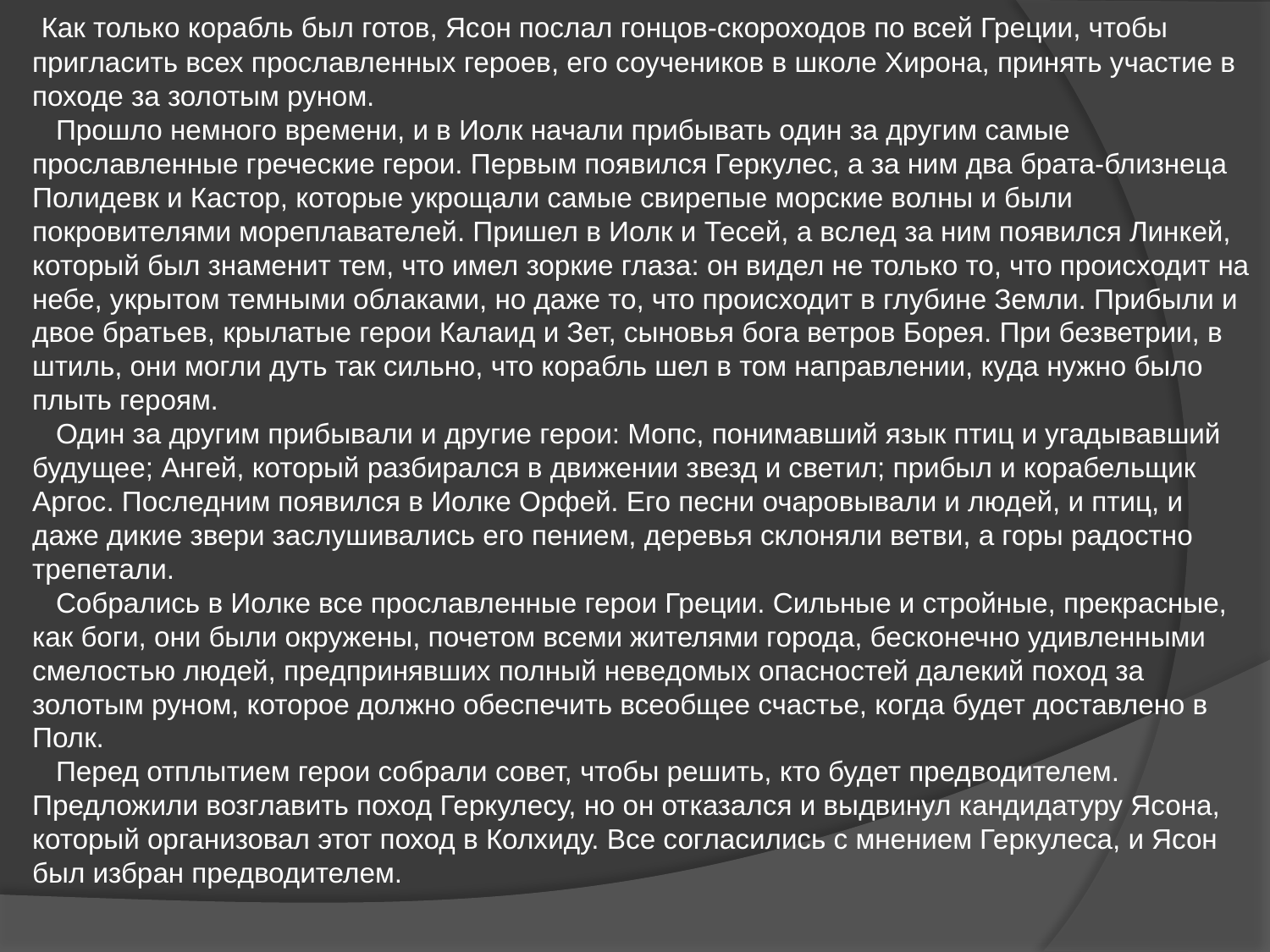

Как только корабль был готов, Ясон послал гонцов-скороходов по всей Греции, чтобы пригласить всех прославленных героев, его соучеников в школе Хирона, принять участие в походе за золотым руном.
   Прошло немного времени, и в Иолк начали прибывать один за другим самые прославленные греческие герои. Первым появился Геркулес, а за ним два брата-близнеца Полидевк и Кастор, которые укрощали самые свирепые морские волны и были покровителями мореплавателей. Пришел в Иолк и Тесей, а вслед за ним появился Линкей, который был знаменит тем, что имел зоркие глаза: он видел не только то, что происходит на небе, укрытом темными облаками, но даже то, что происходит в глубине Земли. Прибыли и двое братьев, крылатые герои Калаид и Зет, сыновья бога ветров Борея. При безветрии, в штиль, они могли дуть так сильно, что корабль шел в том направлении, куда нужно было плыть героям.
   Один за другим прибывали и другие герои: Мопс, понимавший язык птиц и угадывавший будущее; Ангей, который разбирался в движении звезд и светил; прибыл и корабельщик Аргос. Последним появился в Иолке Орфей. Его песни очаровывали и людей, и птиц, и даже дикие звери заслушивались его пением, деревья склоняли ветви, а горы радостно трепетали.
   Собрались в Иолке все прославленные герои Греции. Сильные и стройные, прекрасные, как боги, они были окружены, почетом всеми жителями города, бесконечно удивленными смелостью людей, предпринявших полный неведомых опасностей далекий поход за золотым руном, которое должно обеспечить всеобщее счастье, когда будет доставлено в Полк.
   Перед отплытием герои собрали совет, чтобы решить, кто будет предводителем. Предложили возглавить поход Геркулесу, но он отказался и выдвинул кандидатуру Ясона, который организовал этот поход в Колхиду. Все согласились с мнением Геркулеса, и Ясон был избран предводителем.